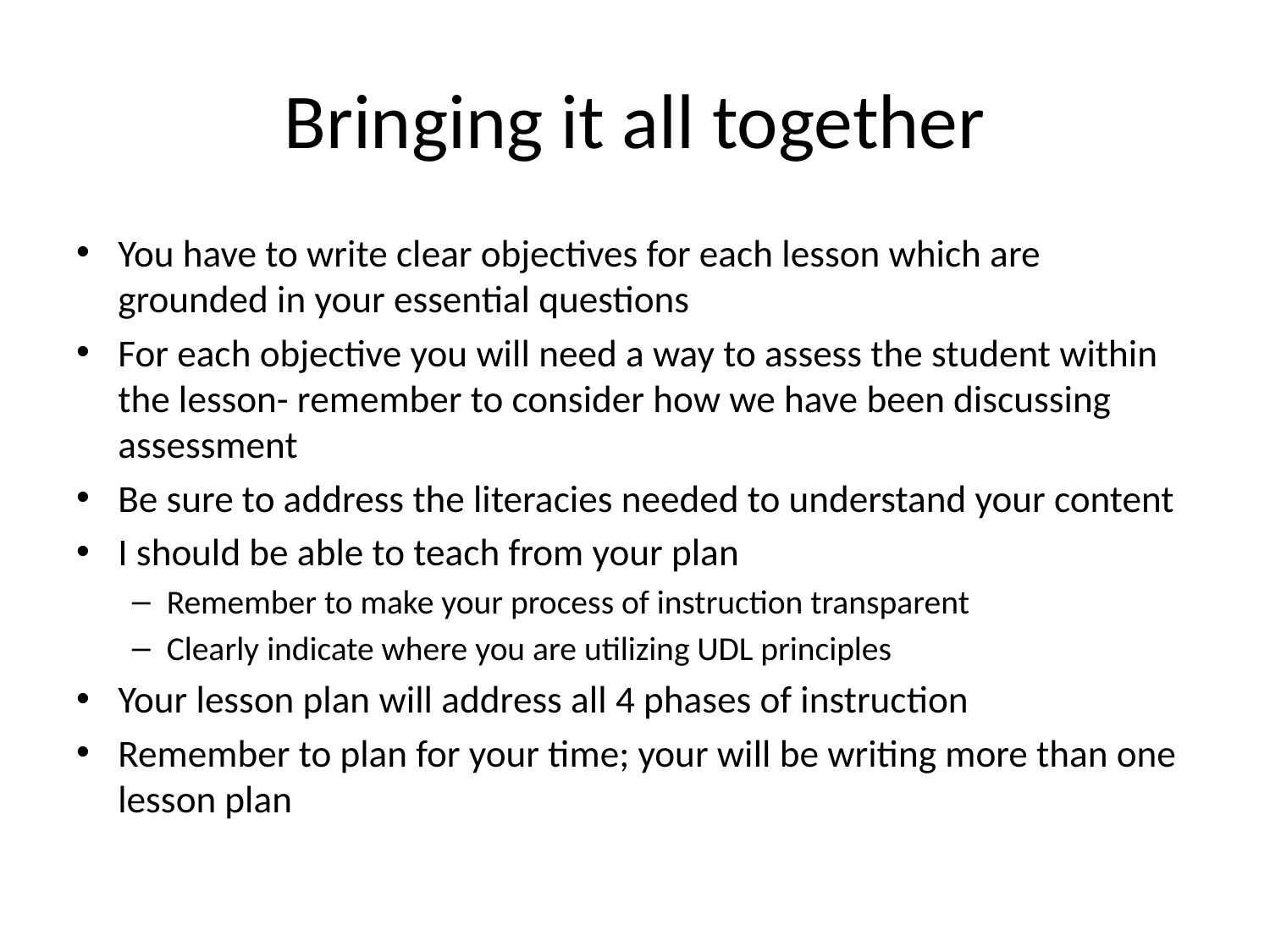

# Bringing it all together
You have to write clear objectives for each lesson which are grounded in your essential questions
For each objective you will need a way to assess the student within the lesson- remember to consider how we have been discussing assessment
Be sure to address the literacies needed to understand your content
I should be able to teach from your plan
Remember to make your process of instruction transparent
Clearly indicate where you are utilizing UDL principles
Your lesson plan will address all 4 phases of instruction
Remember to plan for your time; your will be writing more than one lesson plan